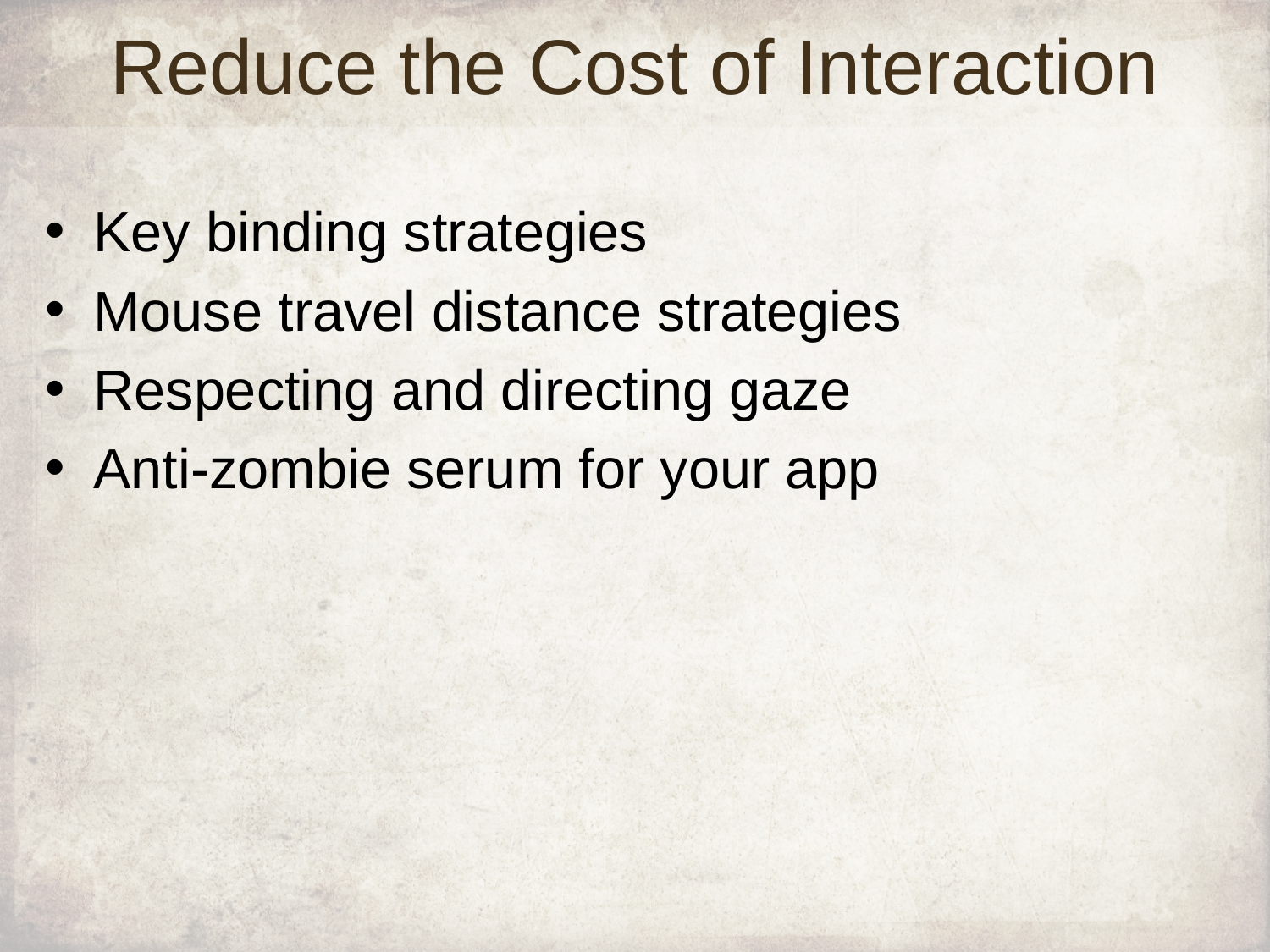

# Reduce the Cost of Interaction
Key binding strategies
Mouse travel distance strategies
Respecting and directing gaze
Anti-zombie serum for your app